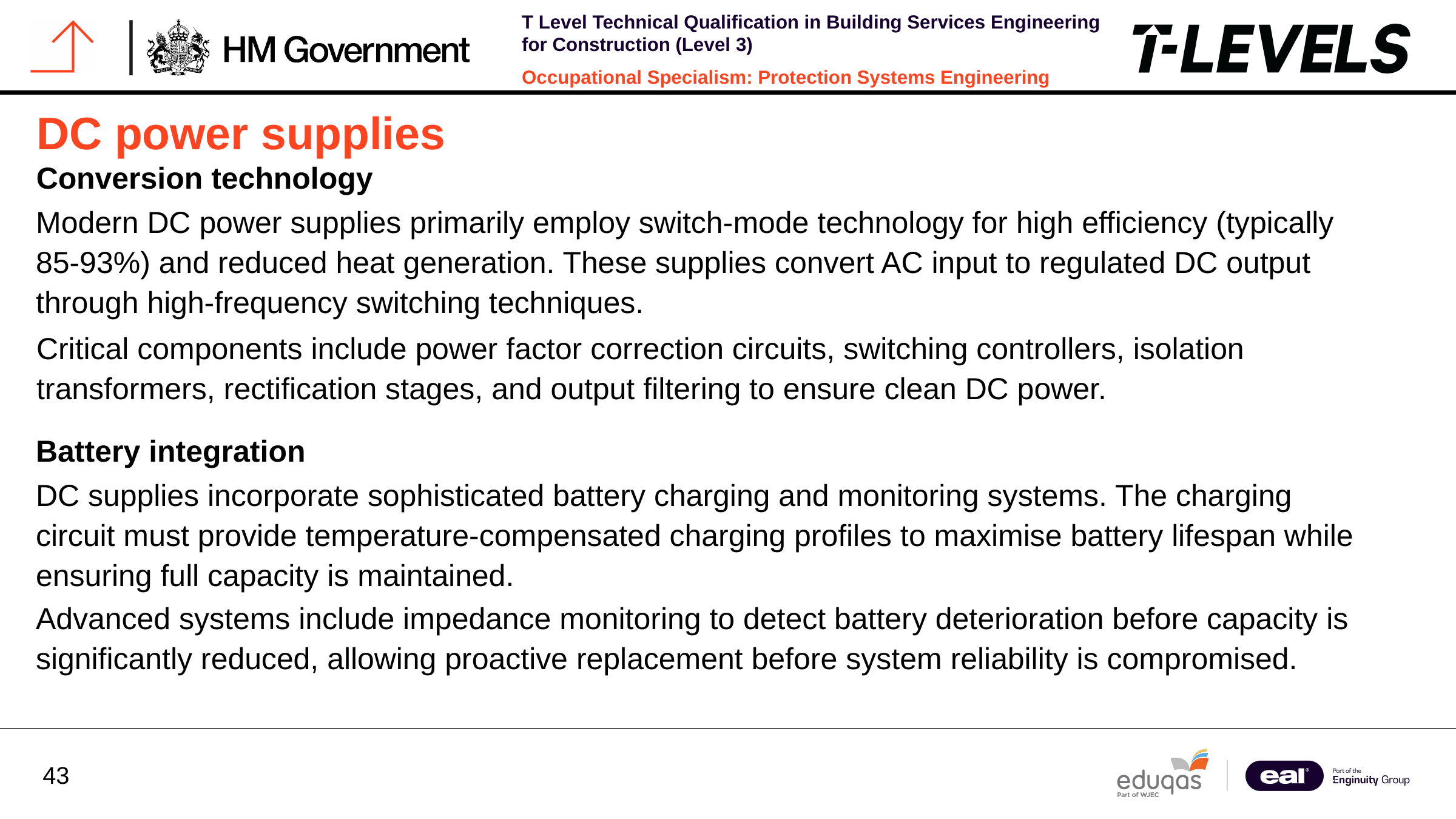

DC power supplies
Conversion technology
Modern DC power supplies primarily employ switch-mode technology for high efficiency (typically 85-93%) and reduced heat generation. These supplies convert AC input to regulated DC output through high-frequency switching techniques.
Critical components include power factor correction circuits, switching controllers, isolation transformers, rectification stages, and output filtering to ensure clean DC power.
Battery integration
DC supplies incorporate sophisticated battery charging and monitoring systems. The charging circuit must provide temperature-compensated charging profiles to maximise battery lifespan while ensuring full capacity is maintained.
Advanced systems include impedance monitoring to detect battery deterioration before capacity is significantly reduced, allowing proactive replacement before system reliability is compromised.